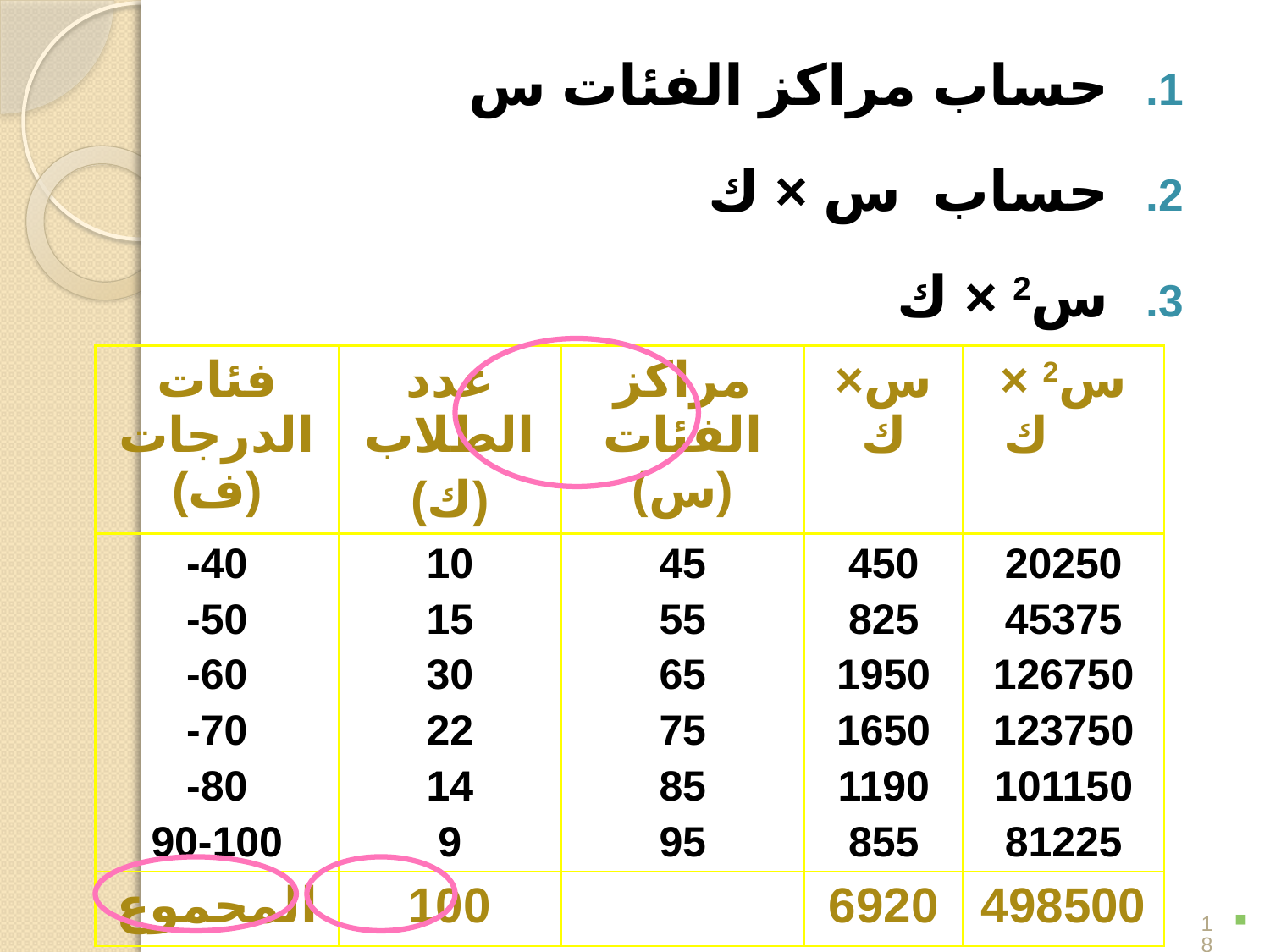

حساب مراكز الفئات س

حساب  س × ك

س2 × ك

| فئات الدرجات (ف) | عدد الطلاب (ك) | مراكز الفئات (س) | س× ك | س2 × ك |
| --- | --- | --- | --- | --- |
| 40- 50- 60- 70- 80- 90-100 | 10 15 30 22 14 9 | 45 55 65 75 85 95 | 450 825 1950 1650 1190 855 | 20250 45375 126750 123750 101150 81225 |
| المجموع | 100 |  | 6920 | 498500 |

18